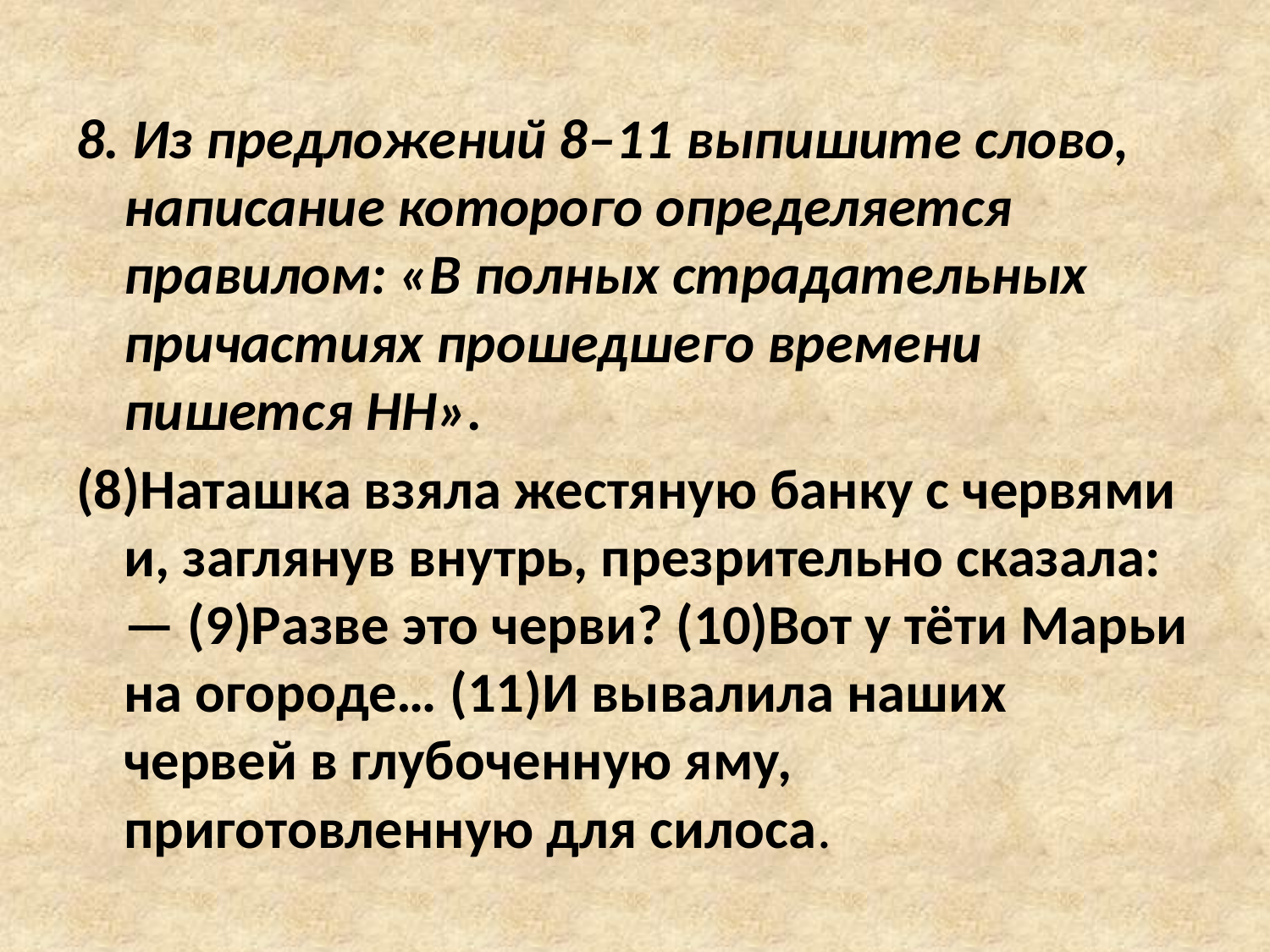

8. Из предложений 8–11 выпишите слово, написание которого определяется правилом: «В полных страдательных причастиях прошедшего времени пишется НН».
(8)Наташка взяла жестяную банку с червями и, заглянув внутрь, презрительно сказала: — (9)Разве это черви? (10)Вот у тёти Марьи на огороде… (11)И вывалила наших червей в глубоченную яму, приготовленную для силоса.